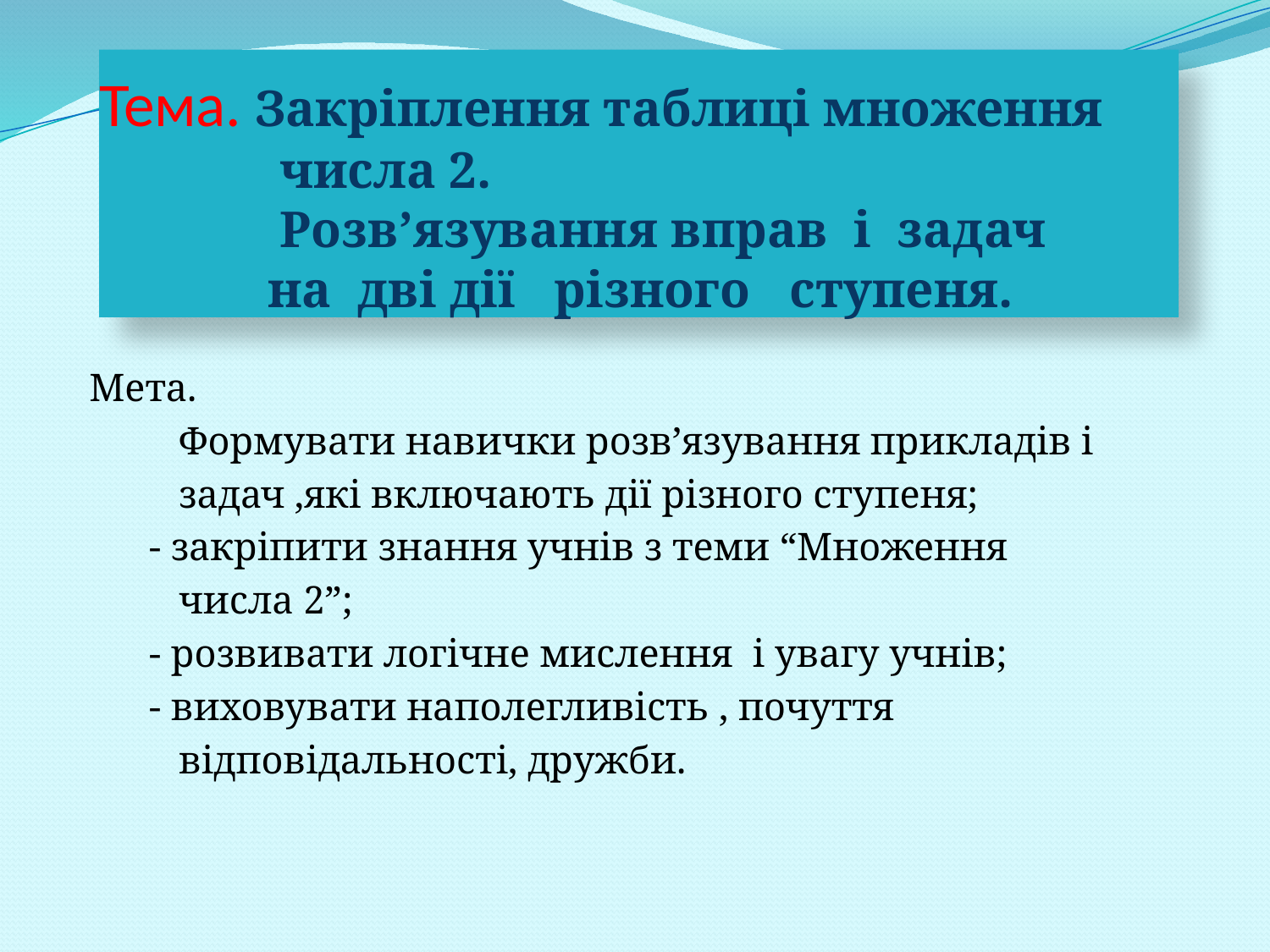

# Тема. Закріплення таблиці множення числа 2. Розв’язування вправ  і  задач на  дві дії   різного   ступеня.
Мета.
         Формувати навички розв’язування прикладів і
         задач ,які включають дії різного ступеня;
      - закріпити знання учнів з теми “Множення
         числа 2”;
      - розвивати логічне мислення  і увагу учнів;
      - виховувати наполегливість , почуття
         відповідальності, дружби.